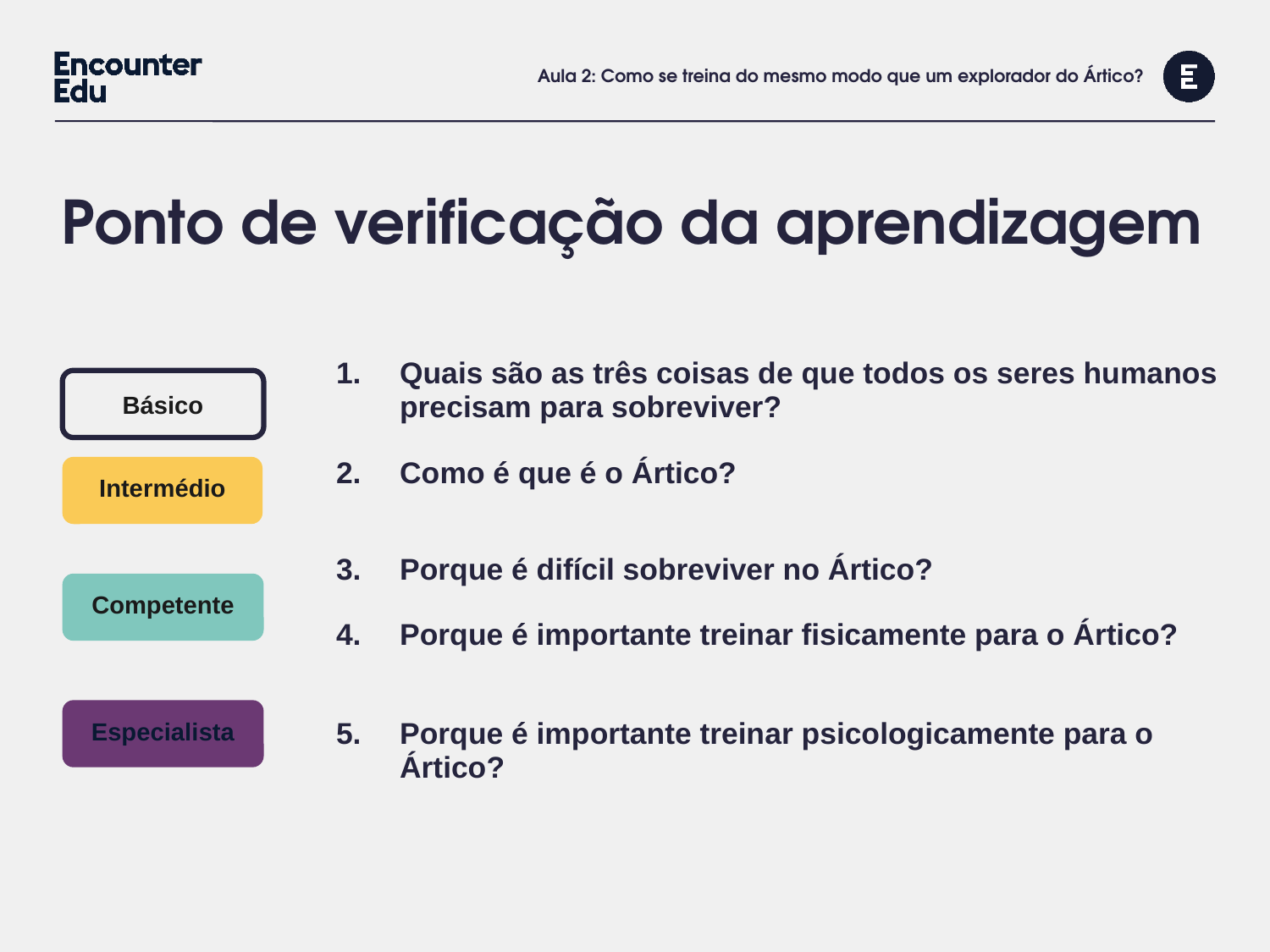

# Aula 2: Como se treina do mesmo modo que um explorador do Ártico?
Ponto de verificação da aprendizagem
| Quais são as três coisas de que todos os seres humanos precisam para sobreviver? Como é que é o Ártico? Porque é difícil sobreviver no Ártico? Porque é importante treinar fisicamente para o Ártico? Porque é importante treinar psicologicamente para o Ártico? |
| --- |
|  |
|  |
|  |
|  |
Básico
Intermédio
Competente
Especialista